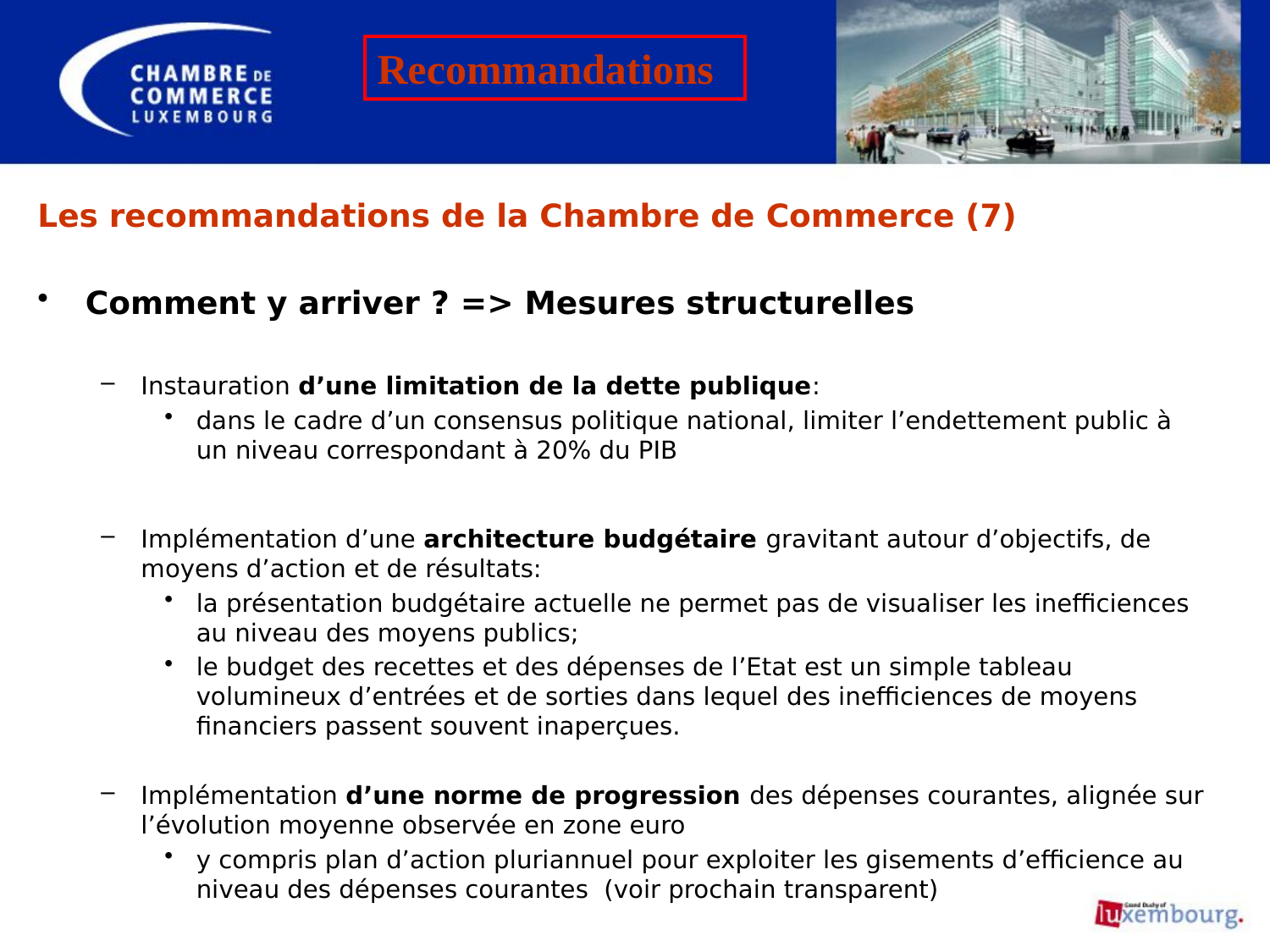

Recommandations
# Les recommandations de la Chambre de Commerce (7)
Comment y arriver ? => Mesures structurelles

Instauration d’une limitation de la dette publique:
dans le cadre d’un consensus politique national, limiter l’endettement public à un niveau correspondant à 20% du PIB

Implémentation d’une architecture budgétaire gravitant autour d’objectifs, de moyens d’action et de résultats:
la présentation budgétaire actuelle ne permet pas de visualiser les inefficiences au niveau des moyens publics;
le budget des recettes et des dépenses de l’Etat est un simple tableau volumineux d’entrées et de sorties dans lequel des inefficiences de moyens financiers passent souvent inaperçues.

Implémentation d’une norme de progression des dépenses courantes, alignée sur l’évolution moyenne observée en zone euro
y compris plan d’action pluriannuel pour exploiter les gisements d’efficience au niveau des dépenses courantes  (voir prochain transparent)